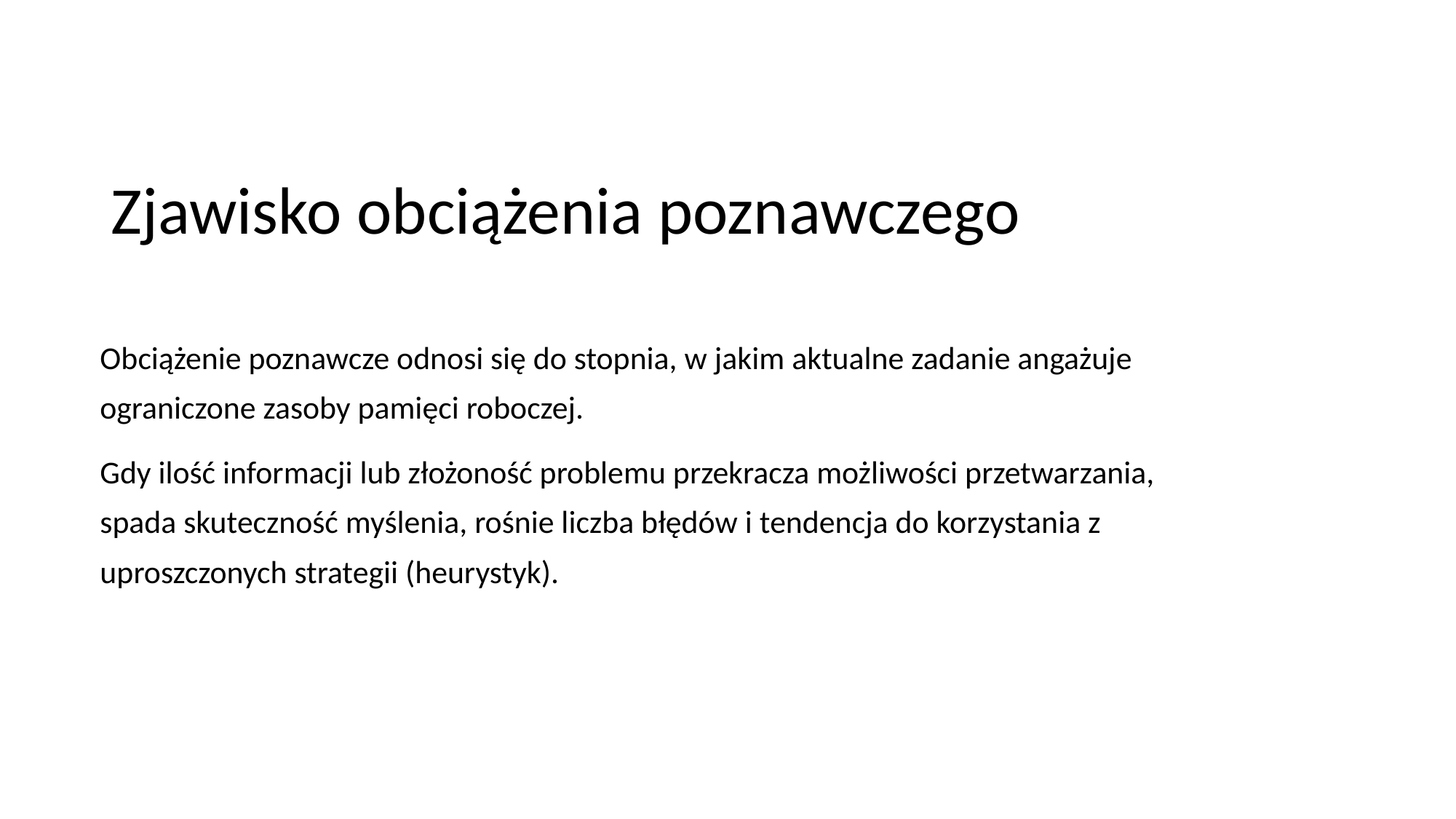

# Zjawisko obciążenia poznawczego
Obciążenie poznawcze odnosi się do stopnia, w jakim aktualne zadanie angażuje ograniczone zasoby pamięci roboczej.
Gdy ilość informacji lub złożoność problemu przekracza możliwości przetwarzania, spada skuteczność myślenia, rośnie liczba błędów i tendencja do korzystania z uproszczonych strategii (heurystyk).